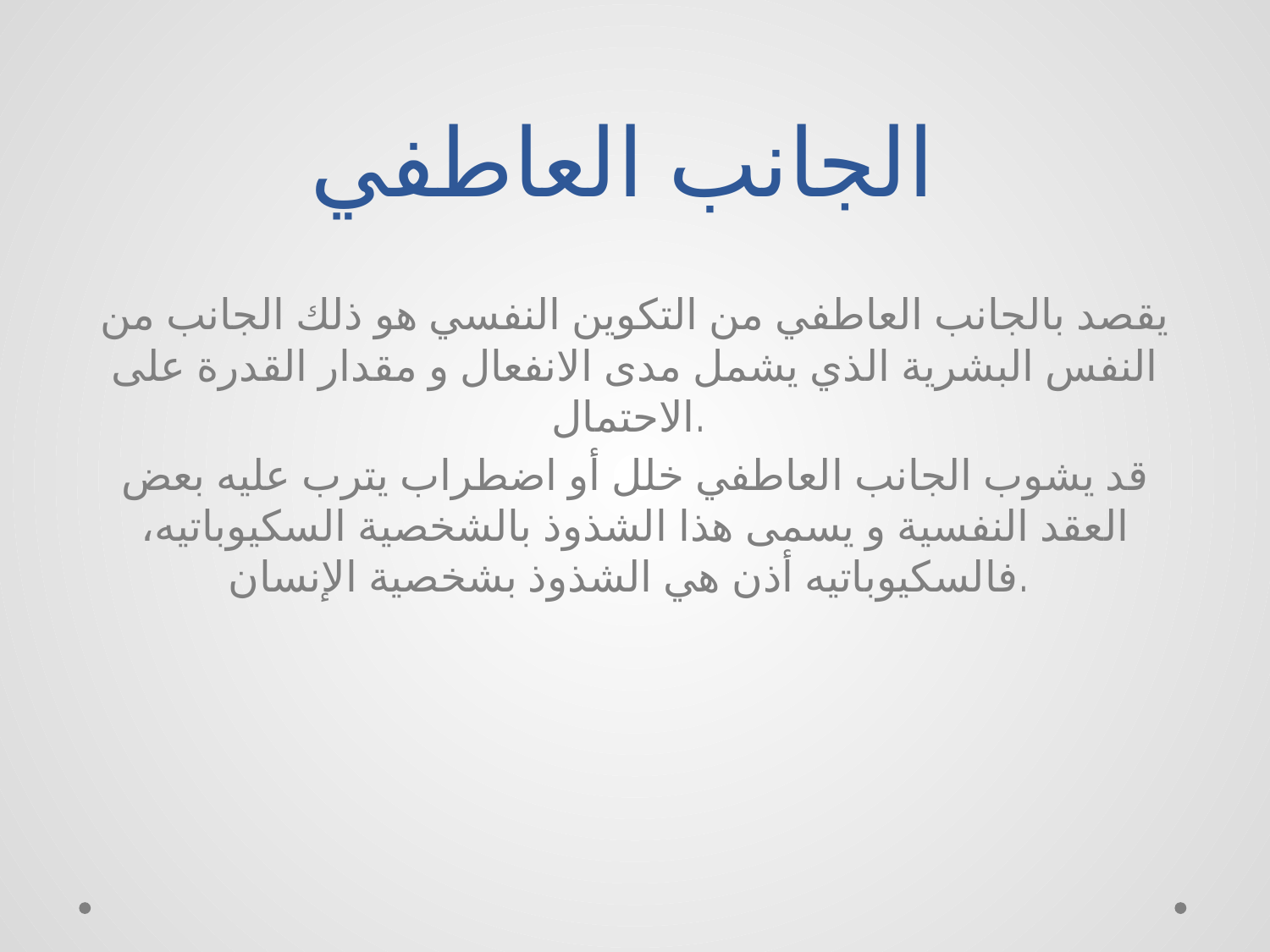

# الجانب العاطفي

يقصد بالجانب العاطفي من التكوين النفسي هو ذلك الجانب من النفس البشرية الذي يشمل مدى الانفعال و مقدار القدرة على الاحتمال.
قد يشوب الجانب العاطفي خلل أو اضطراب يترب عليه بعض العقد النفسية و يسمى هذا الشذوذ بالشخصية السكيوباتيه، فالسكيوباتيه أذن هي الشذوذ بشخصية الإنسان.